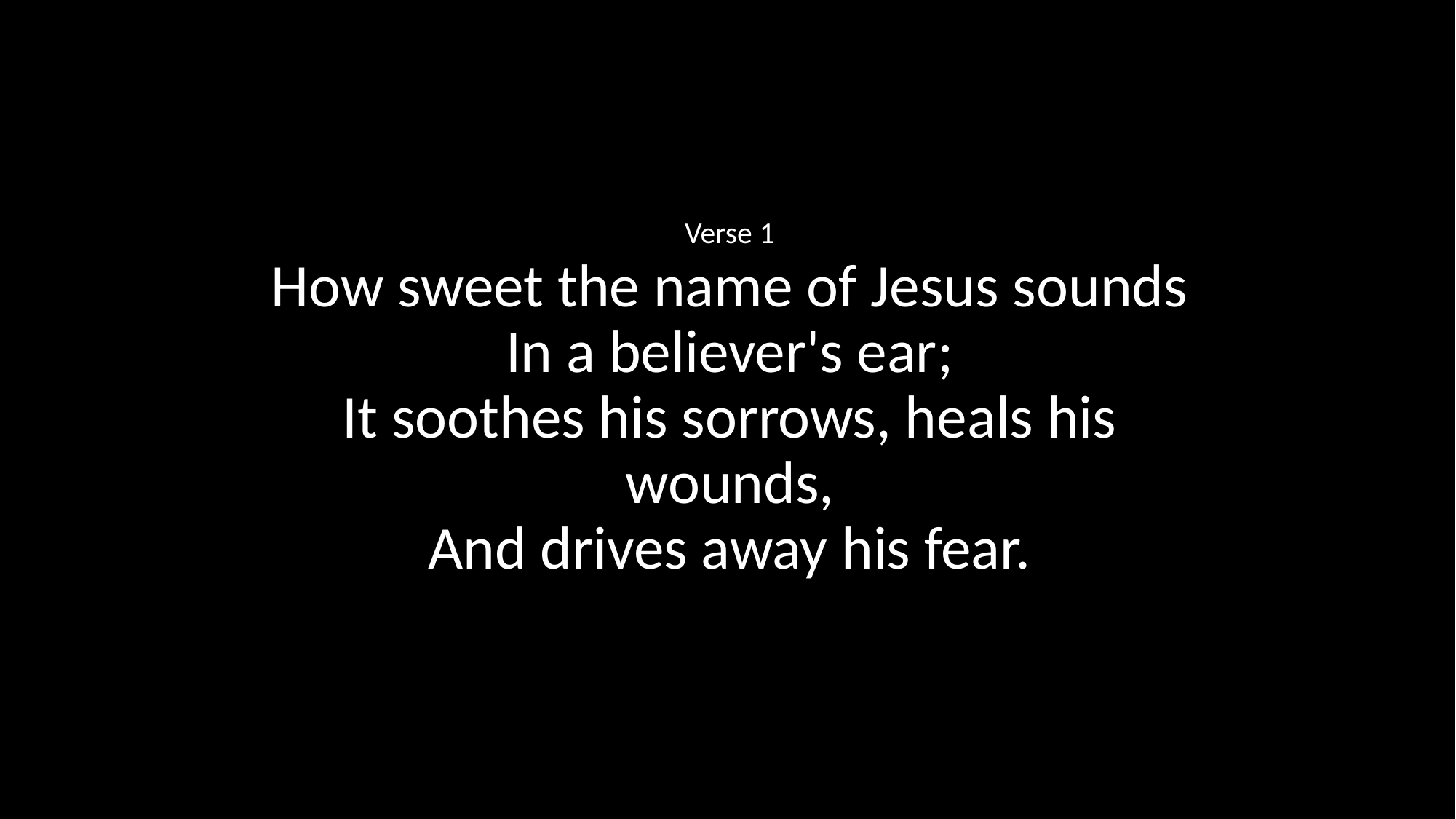

Verse 1
How sweet the name of Jesus sounds
In a believer's ear;
It soothes his sorrows, heals his wounds,
And drives away his fear.